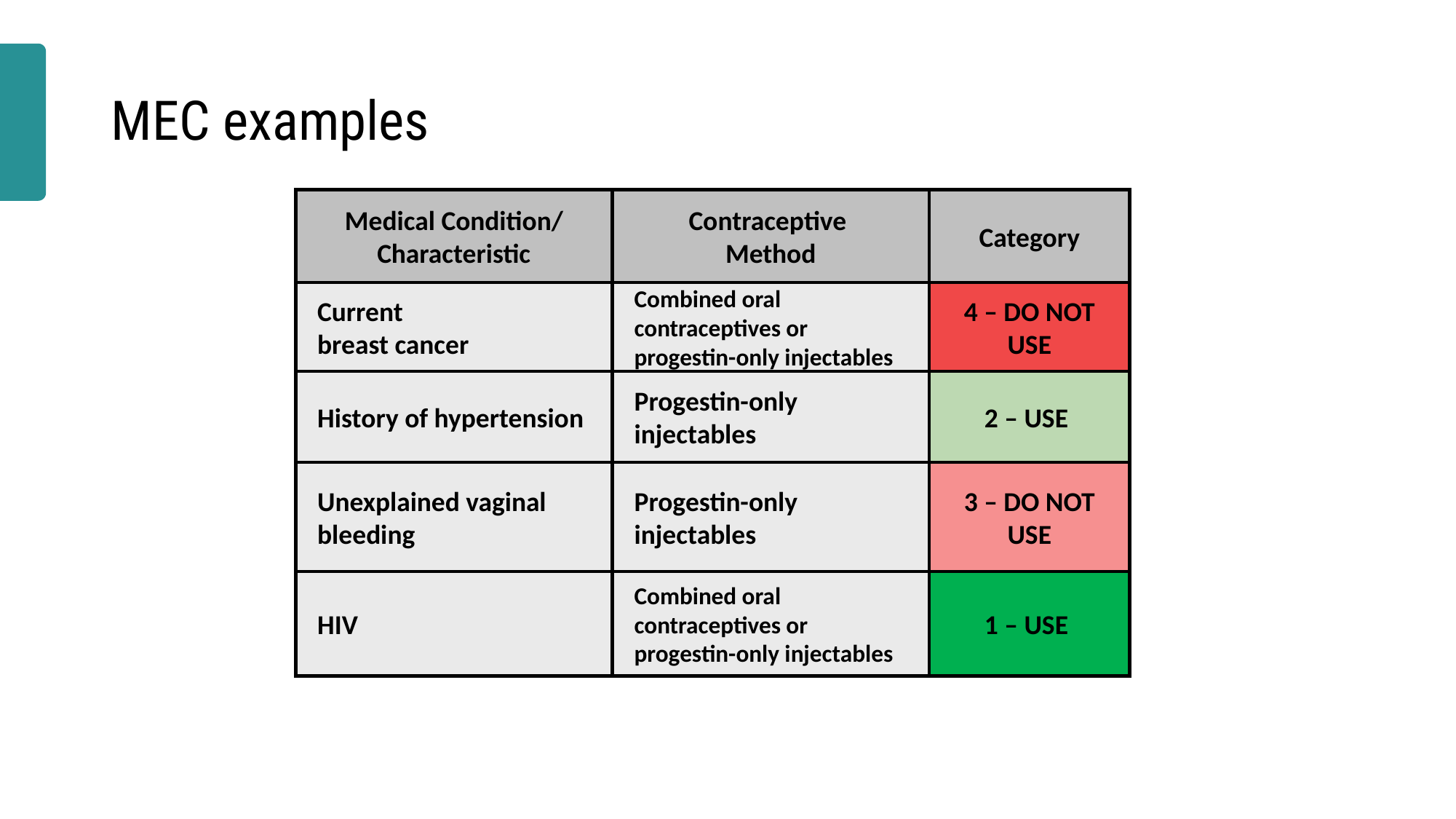

# MEC examples
Medical Condition/ Characteristic
Contraceptive
Method
Category
Current
breast cancer
Combined oral contraceptives or progestin-only injectables
4 – DO NOT USE
History of hypertension
Progestin-only injectables
2 – USE
Unexplained vaginal bleeding
Progestin-only injectables
3 – DO NOT USE
HIV
Combined oral contraceptives or progestin-only injectables
1 – USE